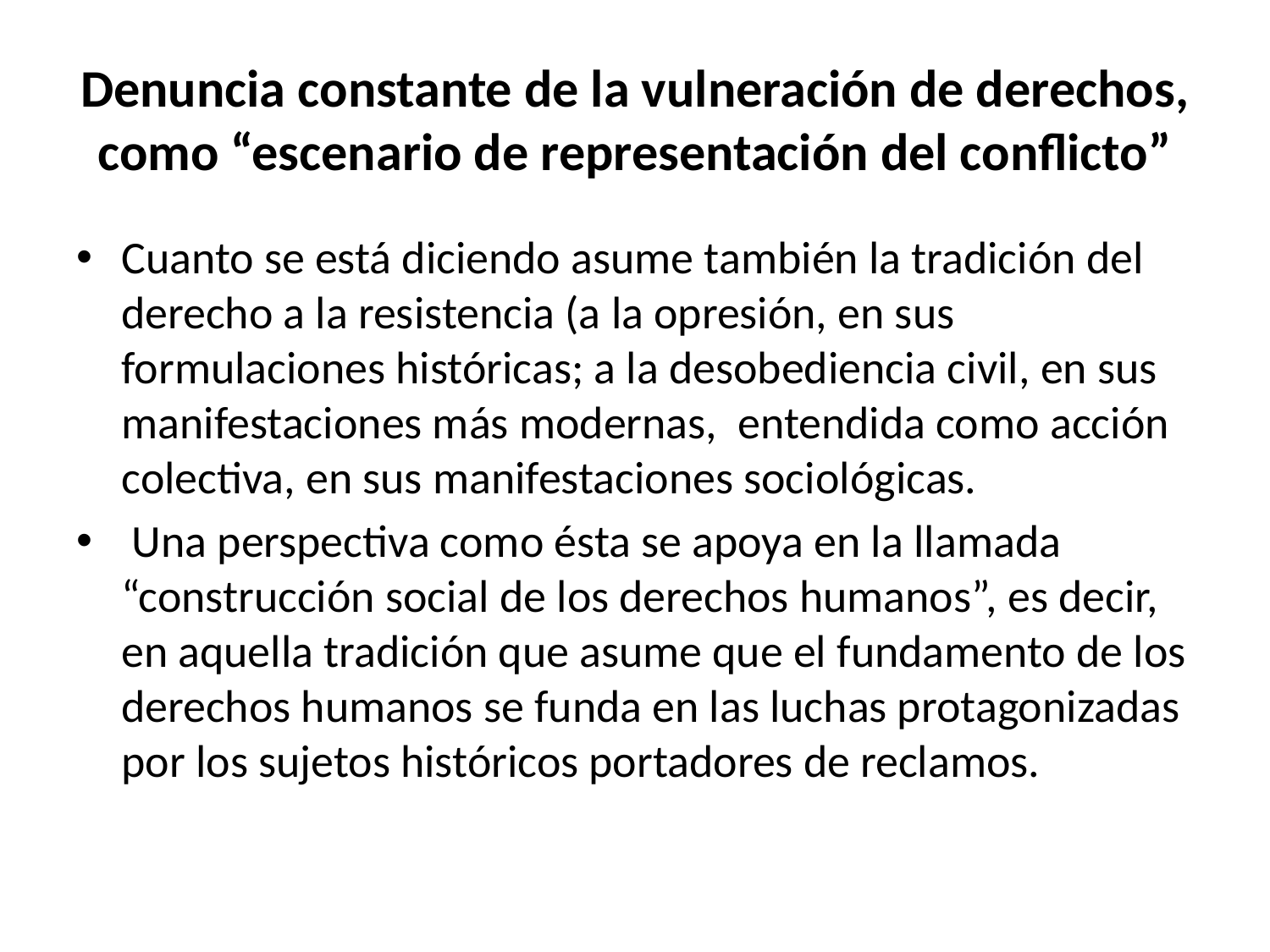

# Denuncia constante de la vulneración de derechos, como “escenario de representación del conflicto”
Cuanto se está diciendo asume también la tradición del derecho a la resistencia (a la opresión, en sus formulaciones históricas; a la desobediencia civil, en sus manifestaciones más modernas,  entendida como acción colectiva, en sus manifestaciones sociológicas.
 Una perspectiva como ésta se apoya en la llamada “construcción social de los derechos humanos”, es decir, en aquella tradición que asume que el fundamento de los derechos humanos se funda en las luchas protagonizadas por los sujetos históricos portadores de reclamos.